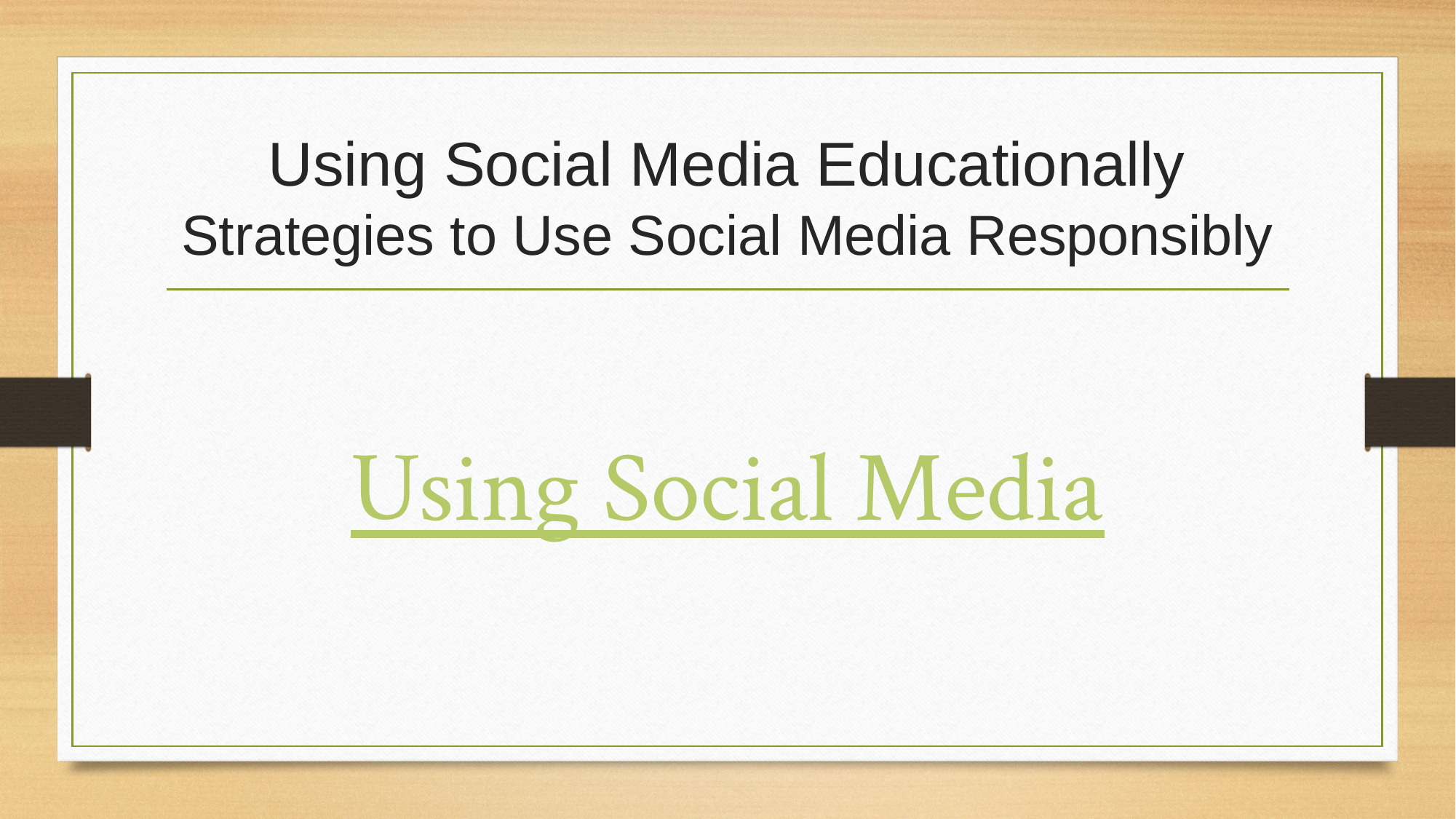

# Using Social Media Educationally Strategies to Use Social Media Responsibly

Using Social Media